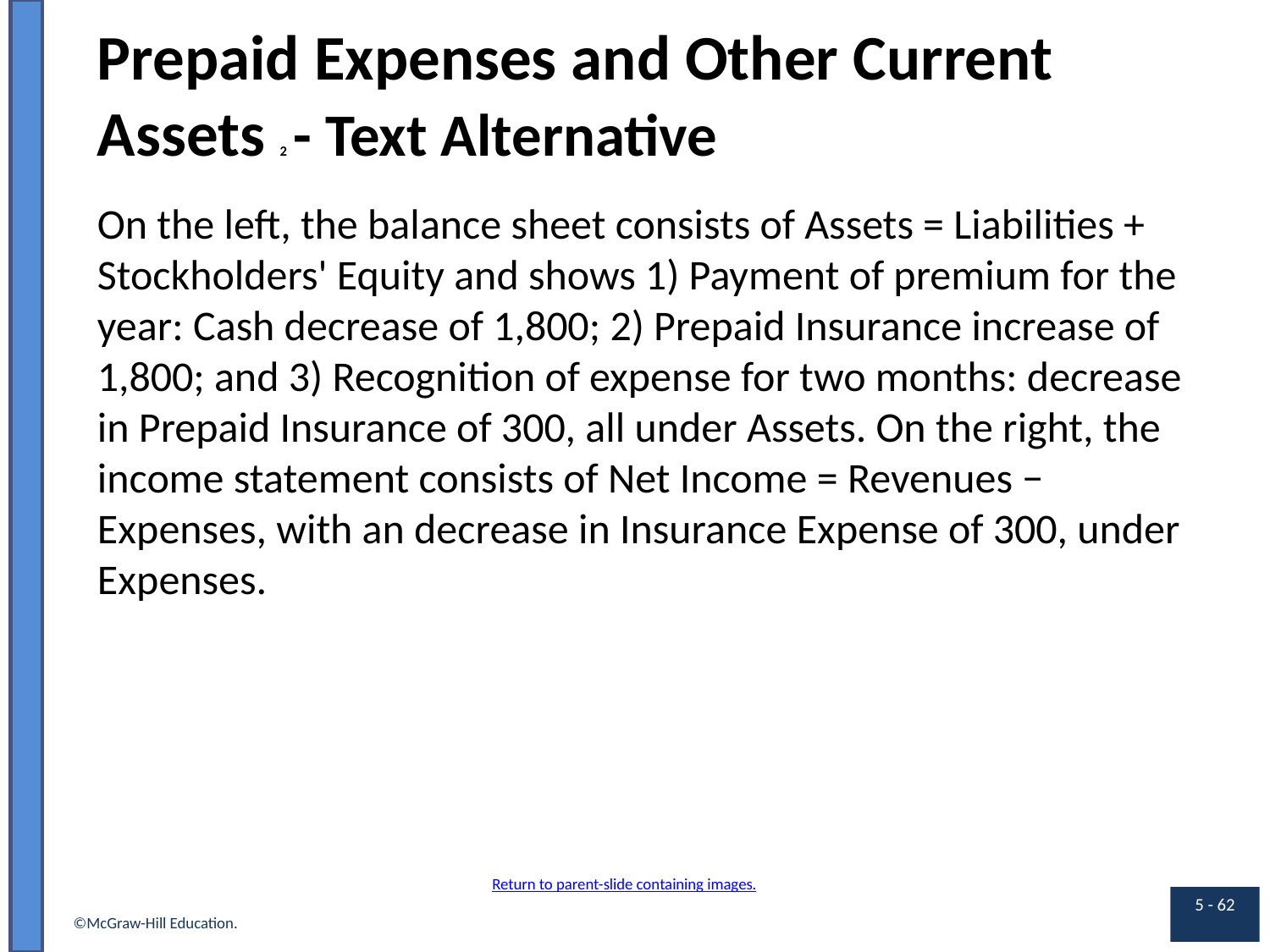

# Prepaid Expenses and Other Current Assets 2  - Text Alternative
On the left, the balance sheet consists of Assets = Liabilities + Stockholders' Equity and shows 1) Payment of premium for the year: Cash decrease of 1,800; 2) Prepaid Insurance increase of 1,800; and 3) Recognition of expense for two months: decrease in Prepaid Insurance of 300, all under Assets. On the right, the income statement consists of Net Income = Revenues − Expenses, with an decrease in Insurance Expense of 300, under Expenses.
Return to parent-slide containing images.